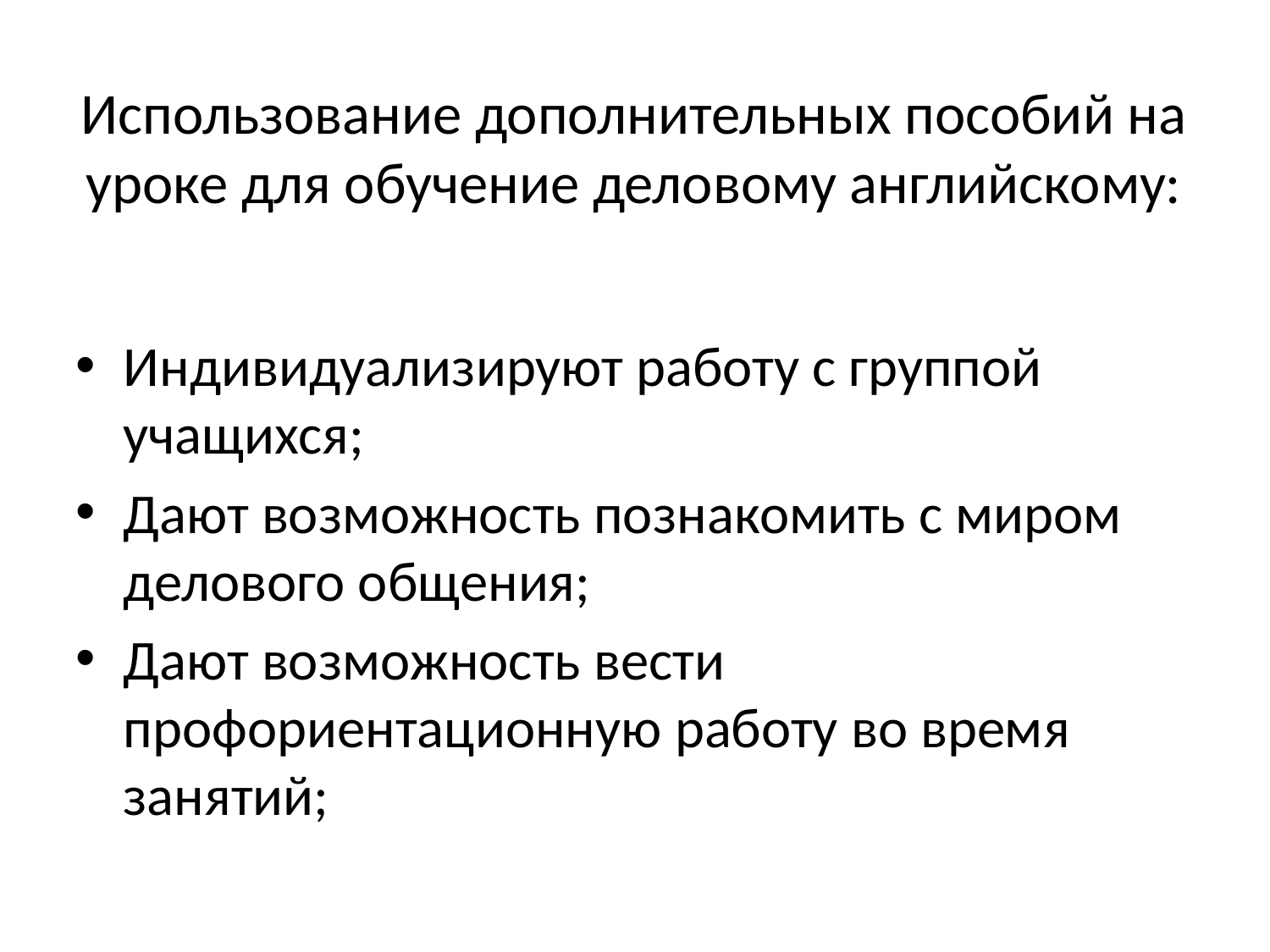

# Использование дополнительных пособий на уроке для обучение деловому английскому:
Индивидуализируют работу с группой учащихся;
Дают возможность познакомить с миром делового общения;
Дают возможность вести профориентационную работу во время занятий;